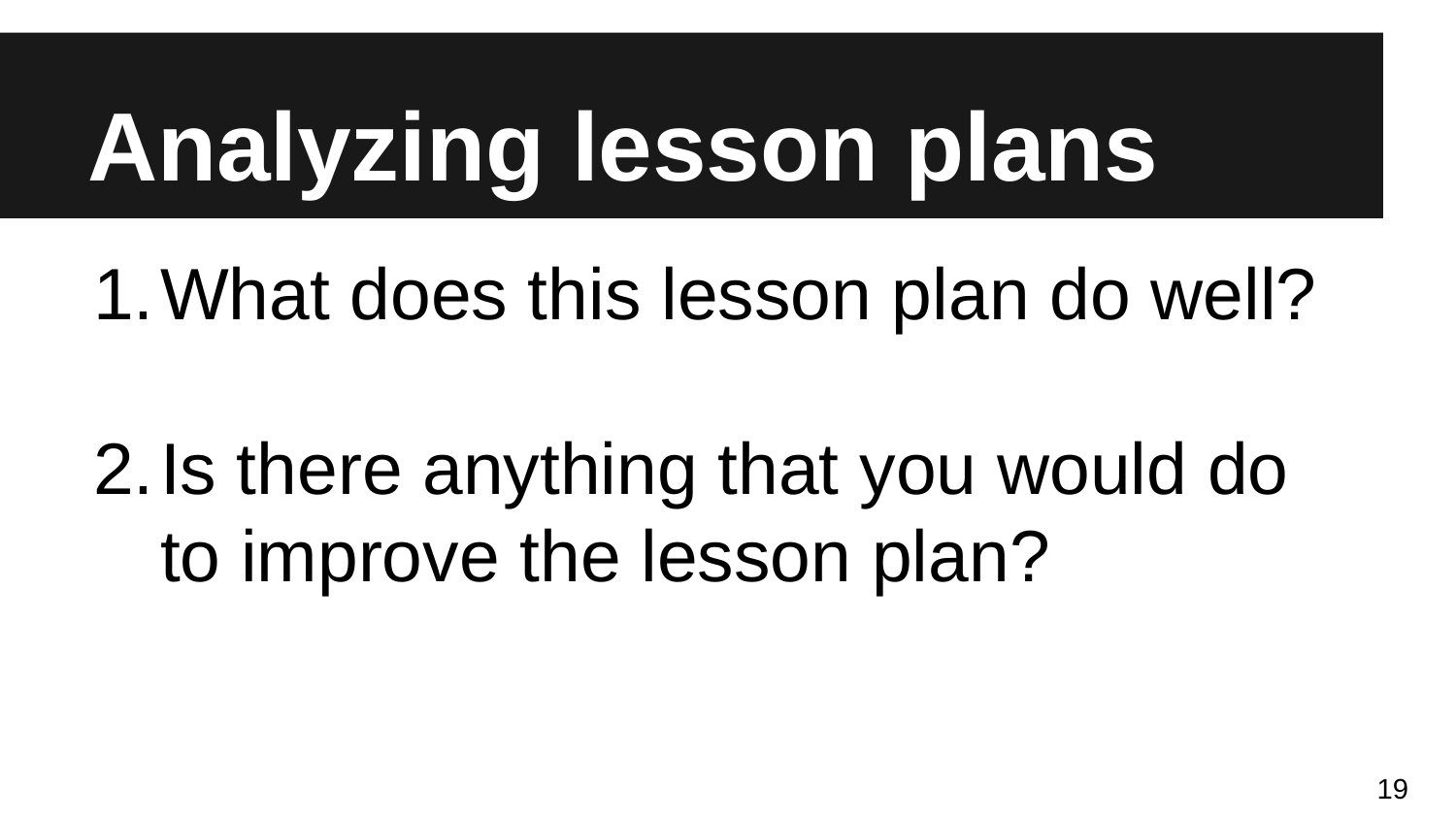

# Analyzing lesson plans
What does this lesson plan do well?

Is there anything that you would do to improve the lesson plan?

19